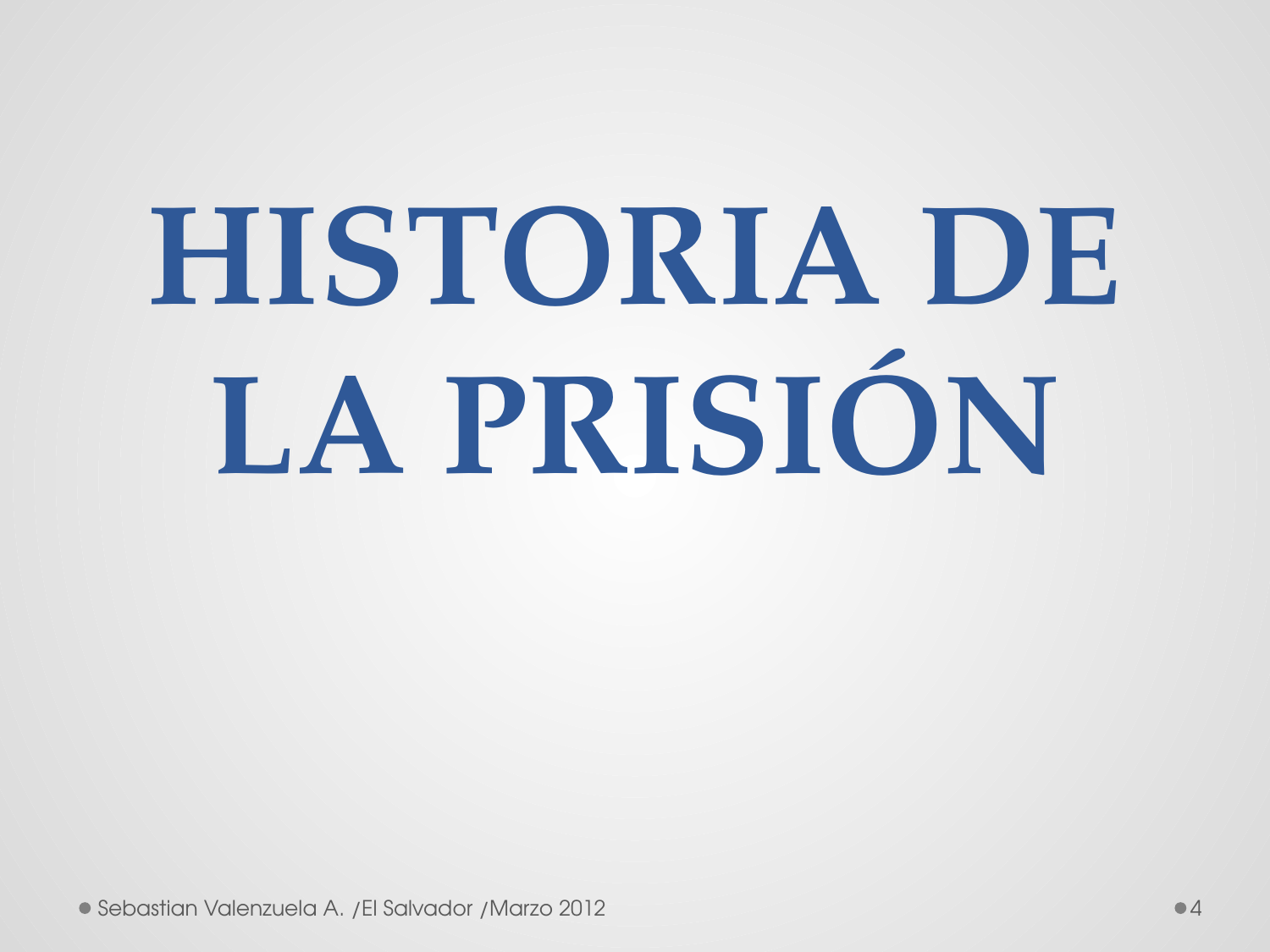

# HISTORIA DE LA PRISIÓN
Sebastian Valenzuela A. /El Salvador /Marzo 2012
4